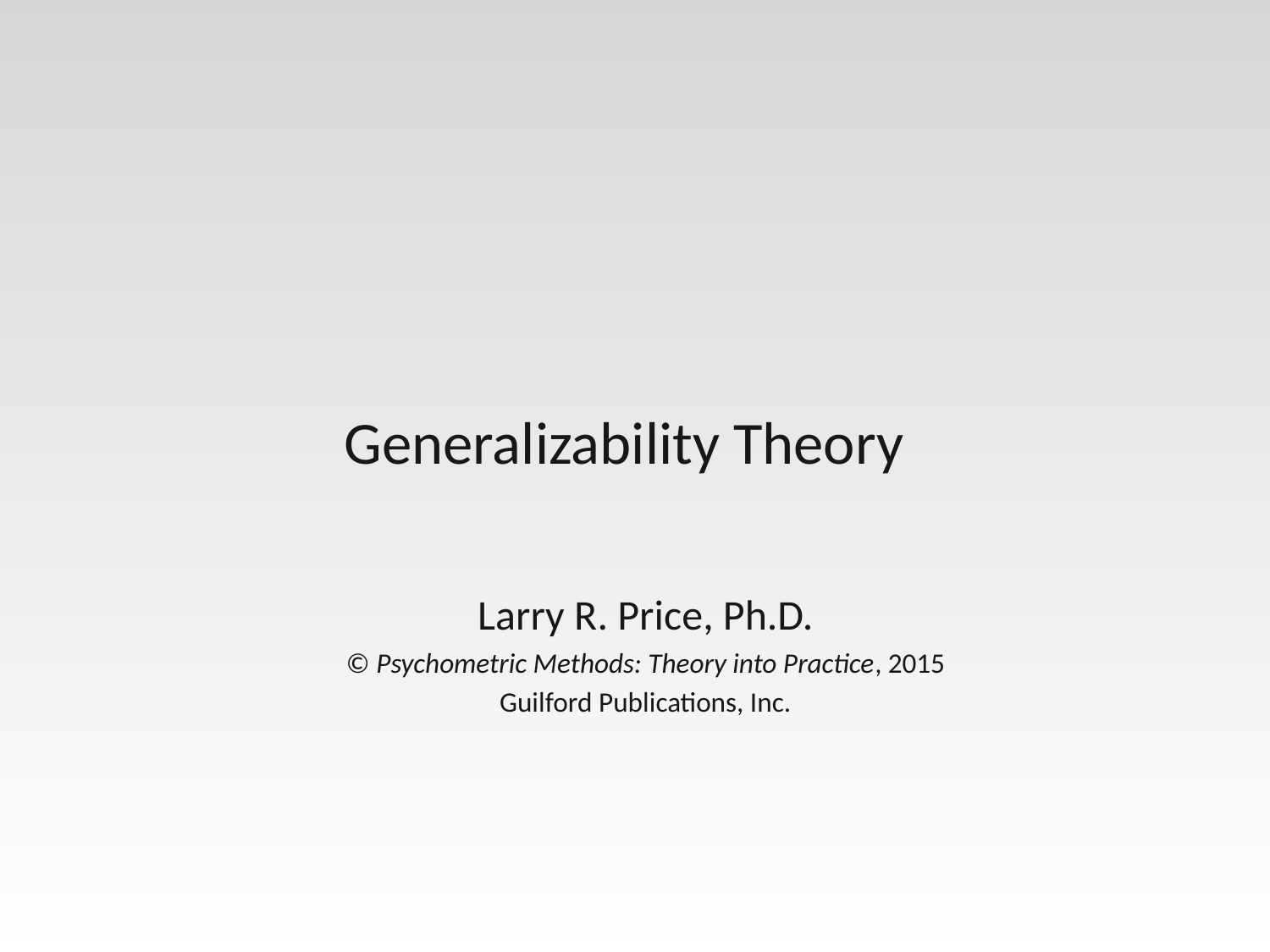

# Generalizability Theory
Larry R. Price, Ph.D.
© Psychometric Methods: Theory into Practice, 2015
Guilford Publications, Inc.